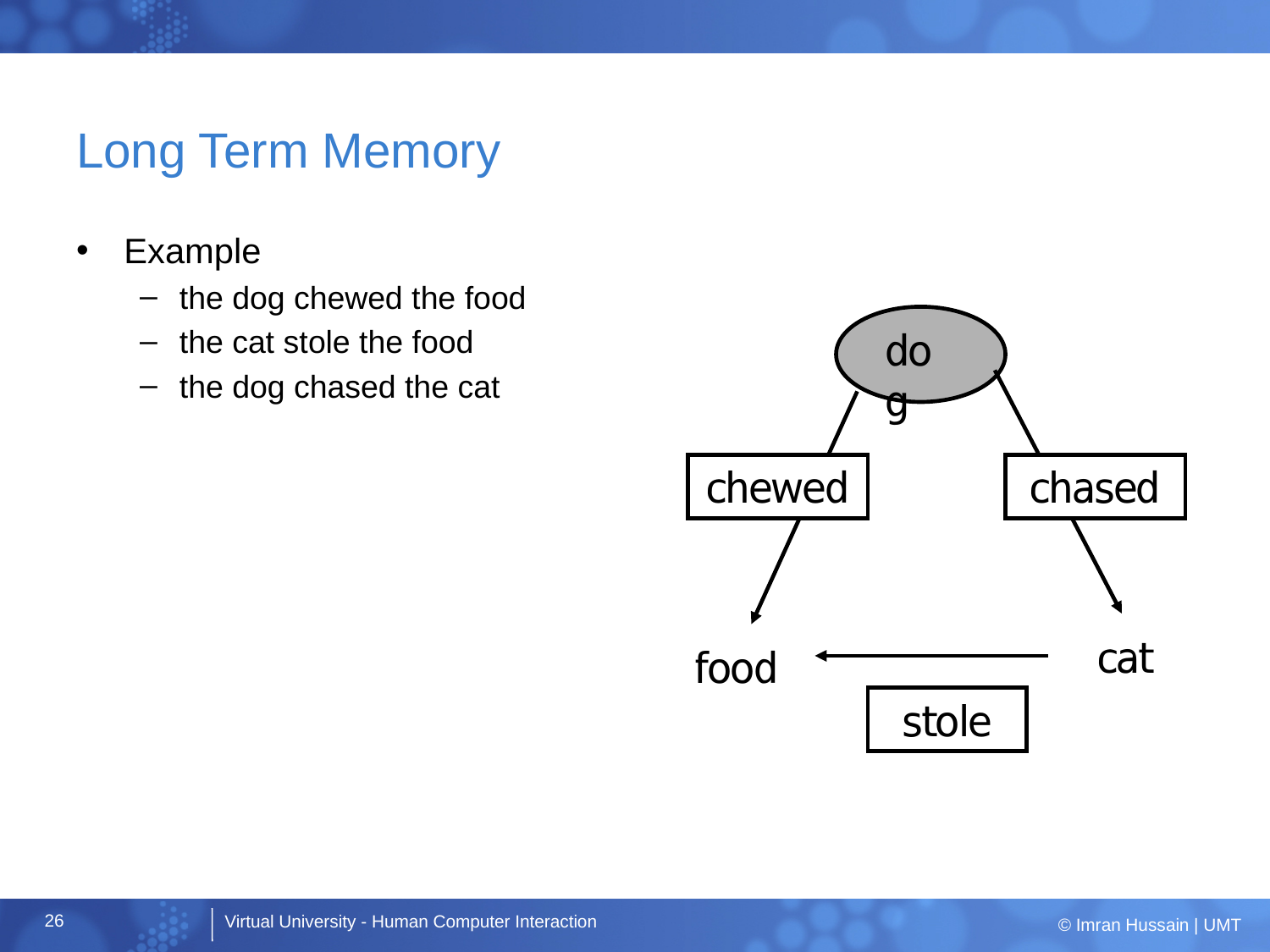

# Long Term Memory
Example
the dog chewed the food
the cat stole the food
the dog chased the cat

dog
chewed
chased
cat
food
stole